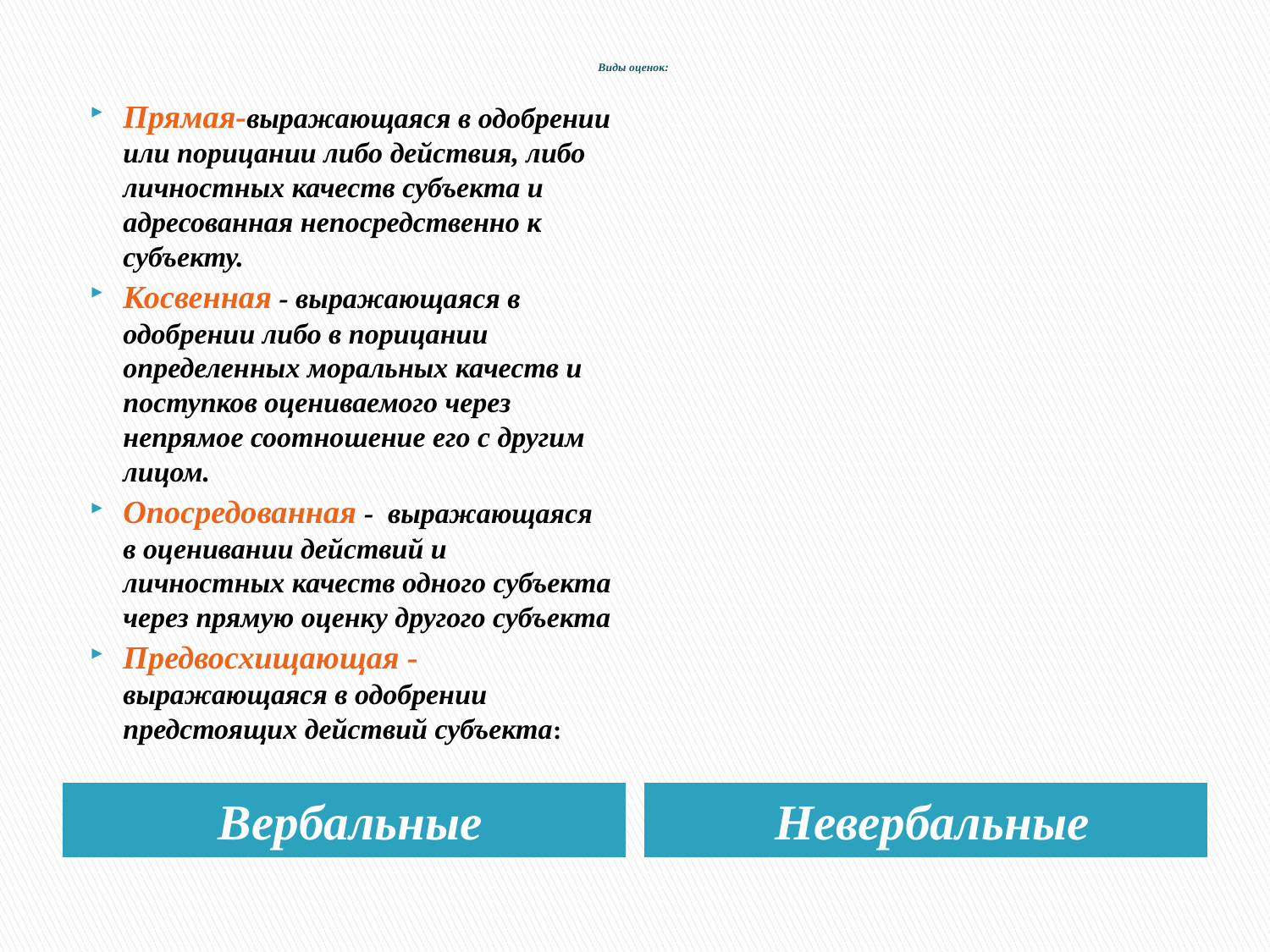

# Виды оценок:
Прямая-выражающаяся в одобрении или порицании либо действия, либо личностных качеств субъекта и адресованная непосредственно к субъекту.
Косвенная - выражающаяся в одобрении либо в порицании определенных моральных качеств и поступков оцениваемого через непрямое соотношение его с другим лицом.
Опосредованная -  выражающаяся в оценивании действий и личностных качеств одного субъекта через прямую оценку другого субъекта
Предвосхищающая - выражающаяся в одобрении предстоящих действий субъекта:

Вербальные
Невербальные